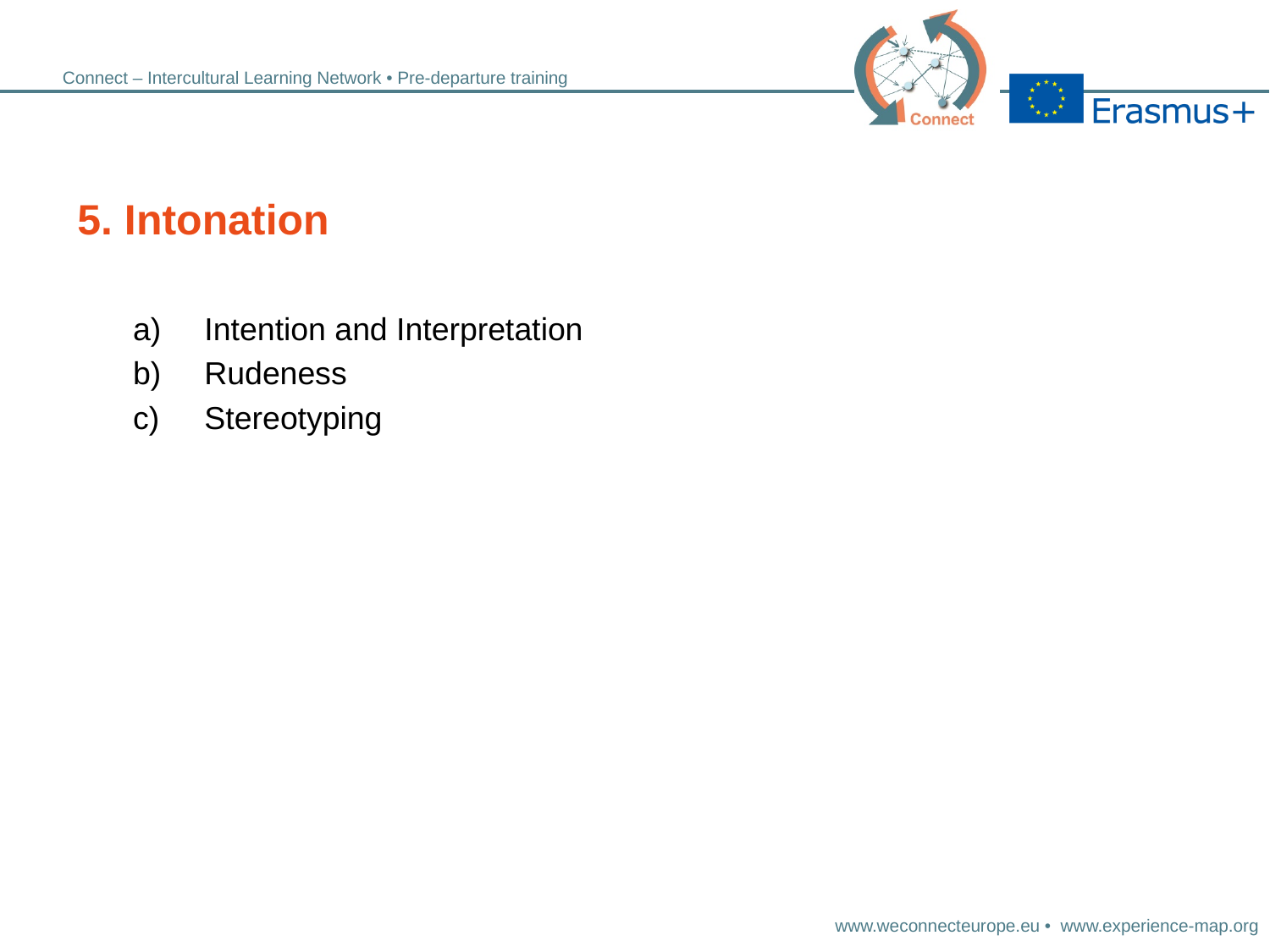

5. Intonation

Intention and Interpretation
Rudeness
Stereotyping